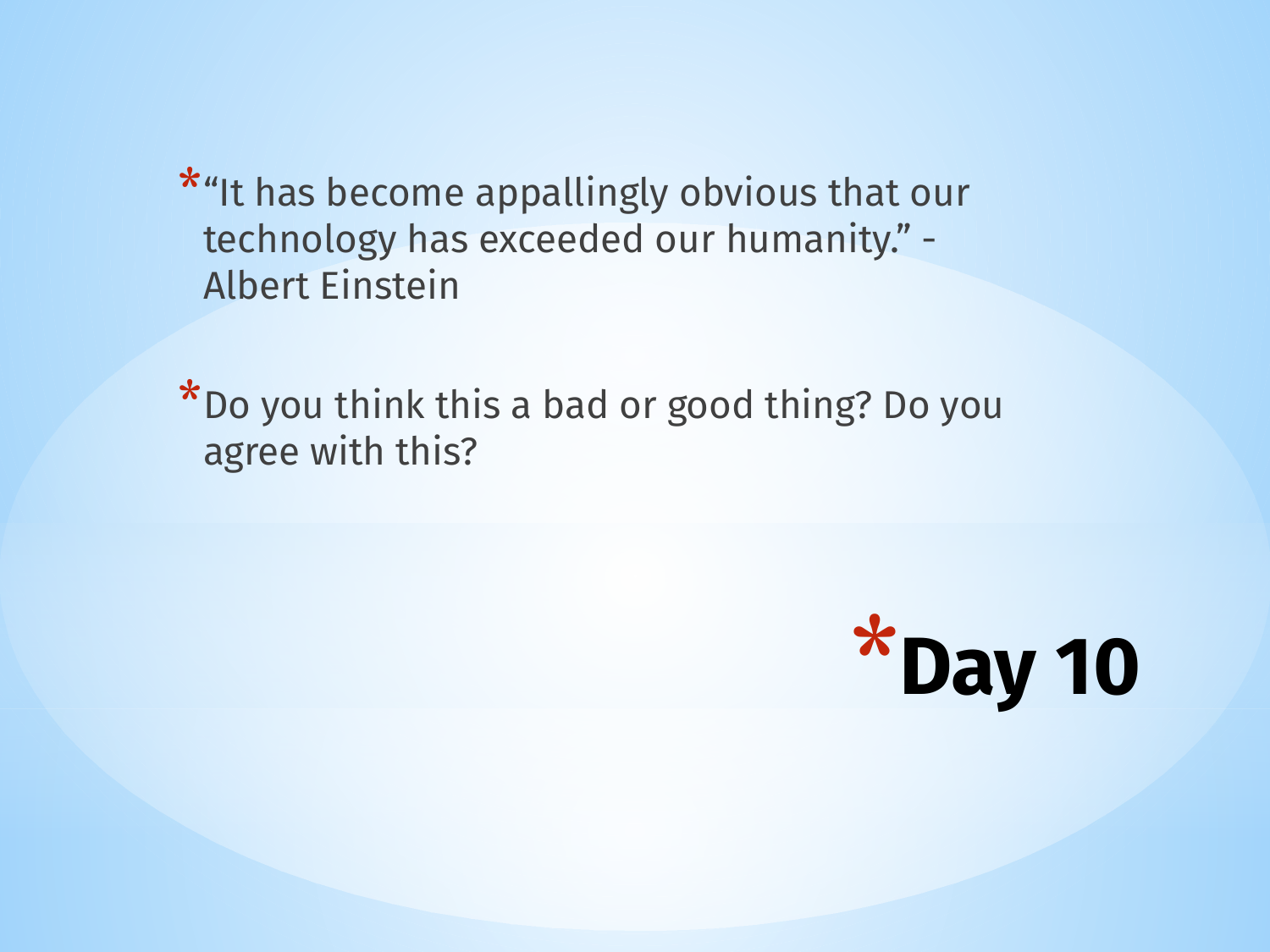

“It has become appallingly obvious that our technology has exceeded our humanity.” -Albert Einstein

Do you think this a bad or good thing? Do you agree with this?
# Day 10